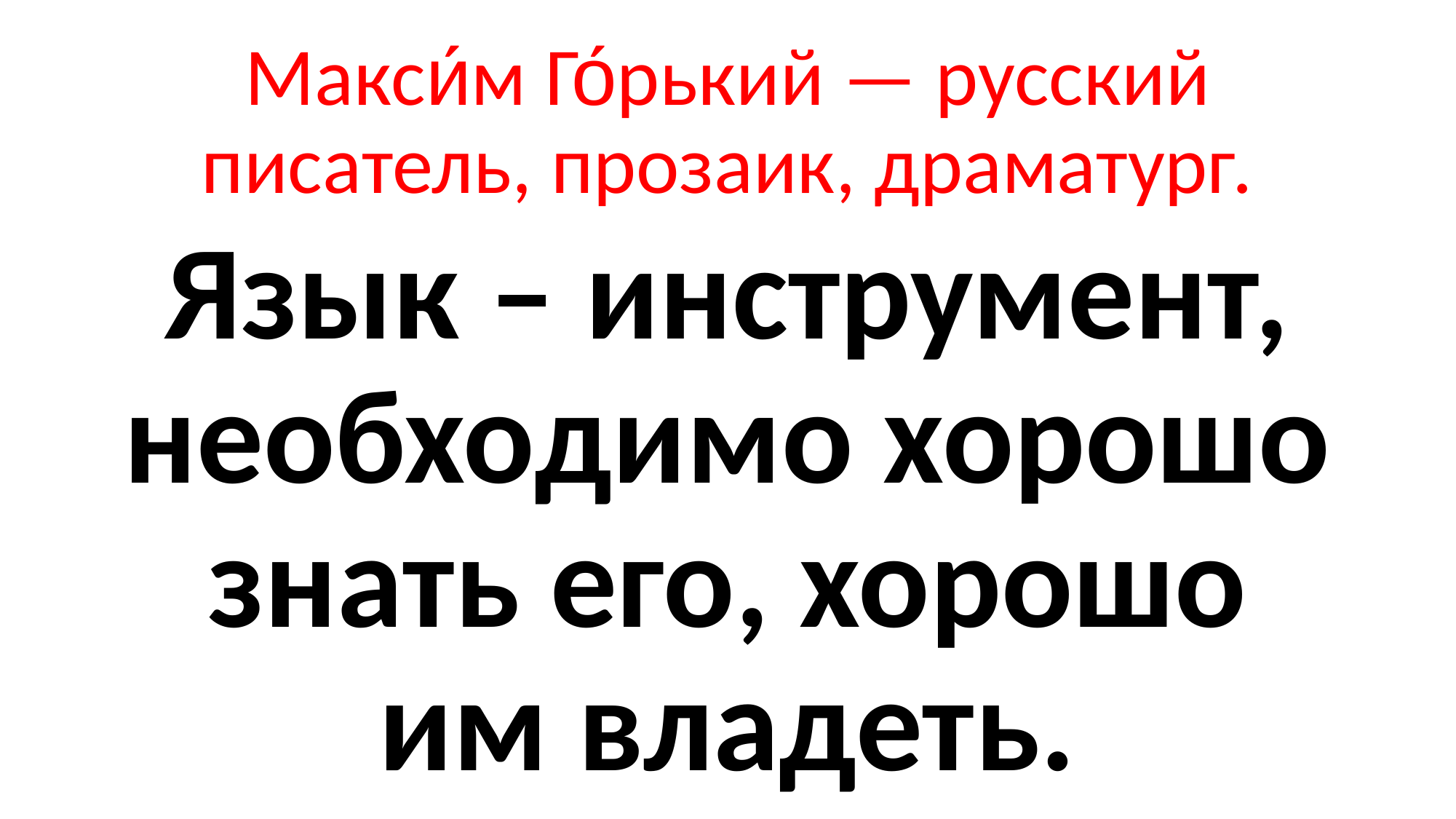

# Макси́м Го́рький — русский писатель, прозаик, драматург.
Язык – инструмент, необходимо хорошо знать его, хорошо им владеть.